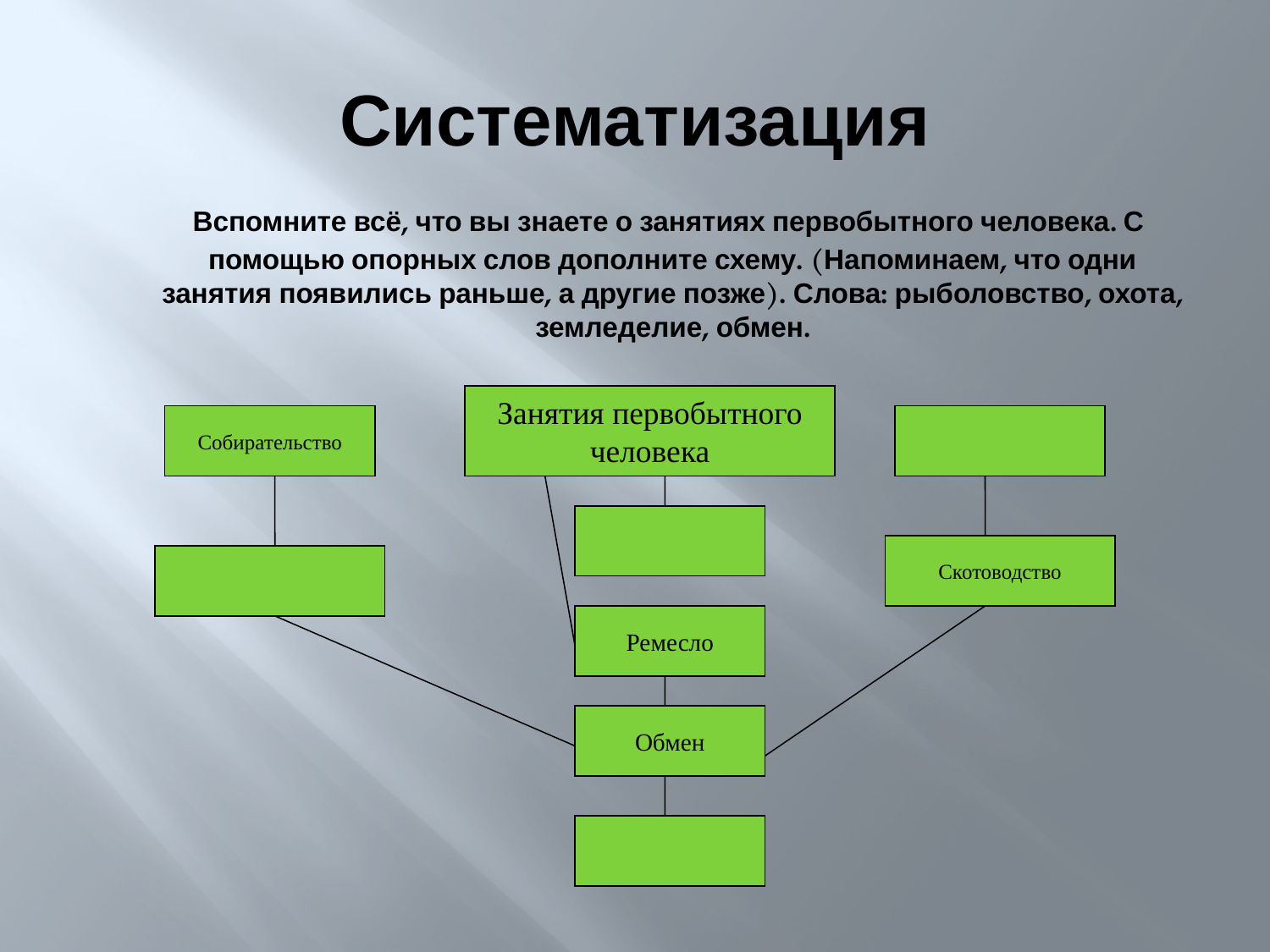

# Систематизация
    Вспомните всё, что вы знаете о занятиях первобытного человека. С помощью опорных слов дополните схему. (Напоминаем, что одни занятия появились раньше, а другие позже). Слова: рыболовство, охота, земледелие, обмен.
Занятия первобытного
человека
Собирательство

Скотоводство

Ремесло

Обмен